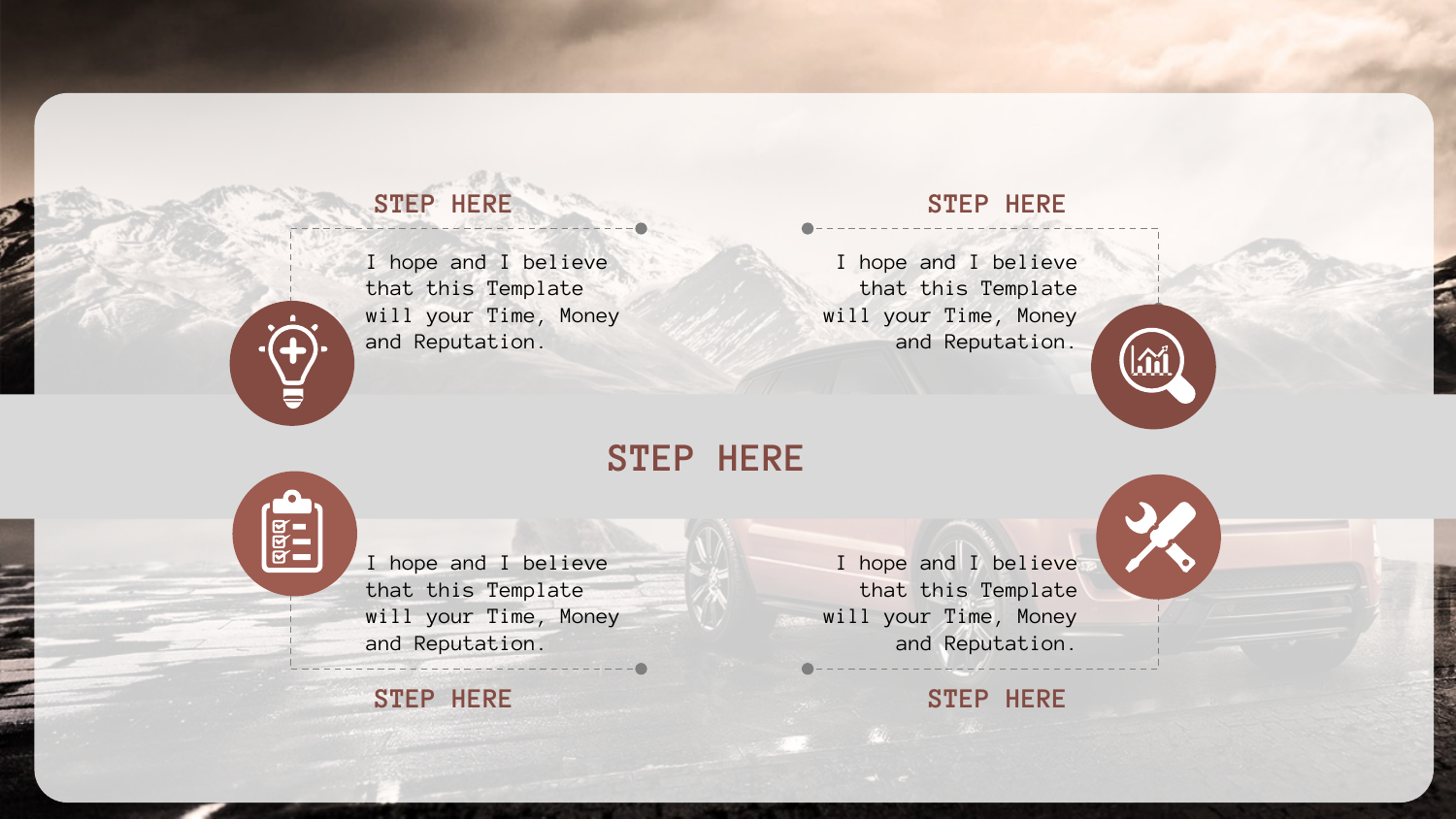

#

STEP HERE
STEP HERE

I hope and I believe that this Template will your Time, Money and Reputation.
I hope and I believe that this Template will your Time, Money and Reputation.

STEP HERE

I hope and I believe that this Template will your Time, Money and Reputation.
I hope and I believe that this Template will your Time, Money and Reputation.

STEP HERE
STEP HERE